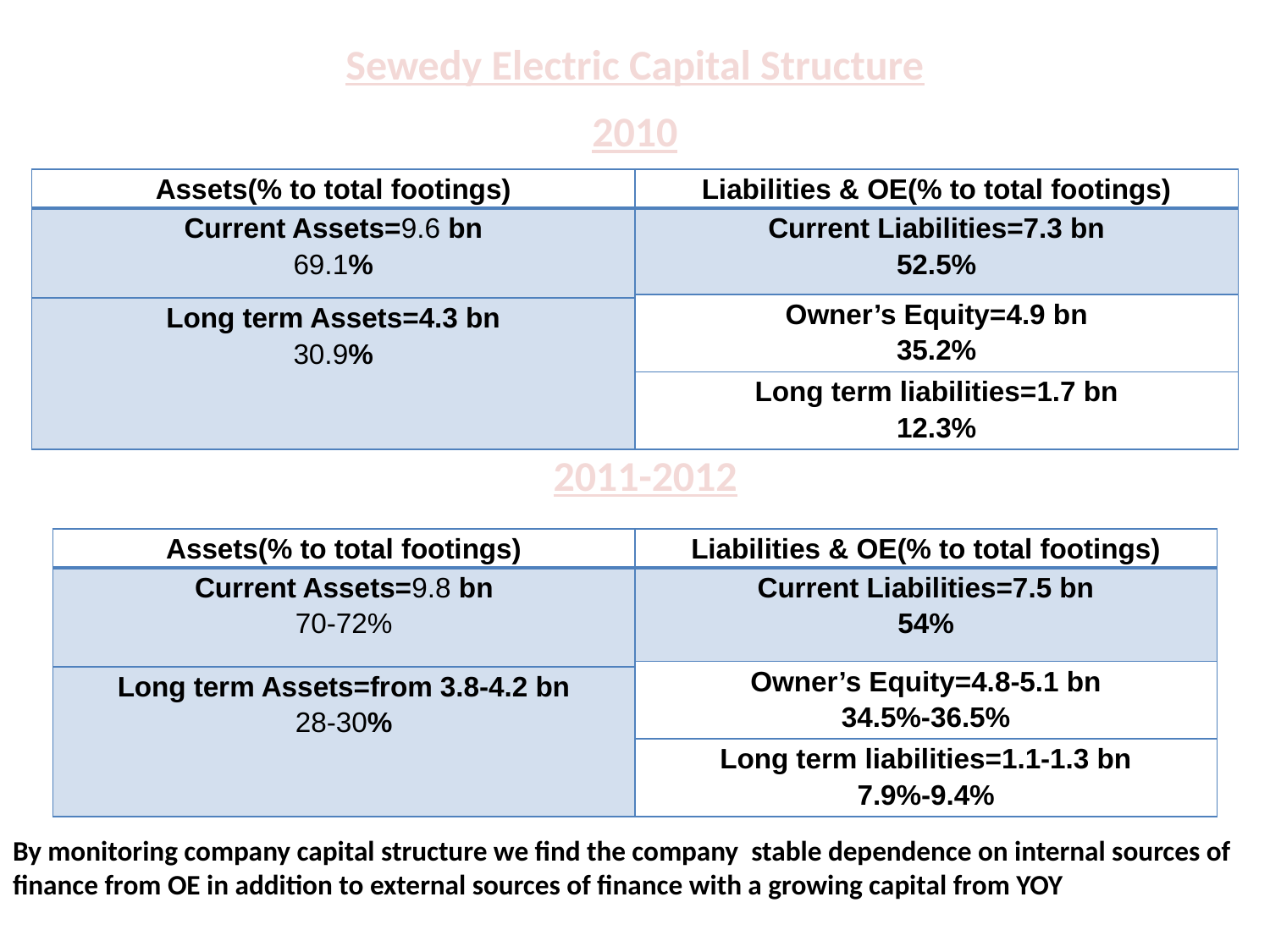

Sewedy Electric Capital Structure
2010

| Assets(% to total footings) | Liabilities & OE(% to total footings) |
| --- | --- |
| Current Assets=9.6 bn 69.1% | Current Liabilities=7.3 bn 52.5% |
|  | Owner’s Equity=4.9 bn 35.2% |
| Long term Assets=4.3 bn 30.9% |  |
|  | Long term liabilities=1.7 bn 12.3% |
2011-2012
| Assets(% to total footings) | Liabilities & OE(% to total footings) |
| --- | --- |
| Current Assets=9.8 bn 70-72% | Current Liabilities=7.5 bn 54% |
|  | Owner’s Equity=4.8-5.1 bn 34.5%-36.5% |
| Long term Assets=from 3.8-4.2 bn 28-30% |  |
|  | Long term liabilities=1.1-1.3 bn 7.9%-9.4% |
By monitoring company capital structure we find the company  stable dependence on internal sources of finance from OE in addition to external sources of finance with a growing capital from YOY